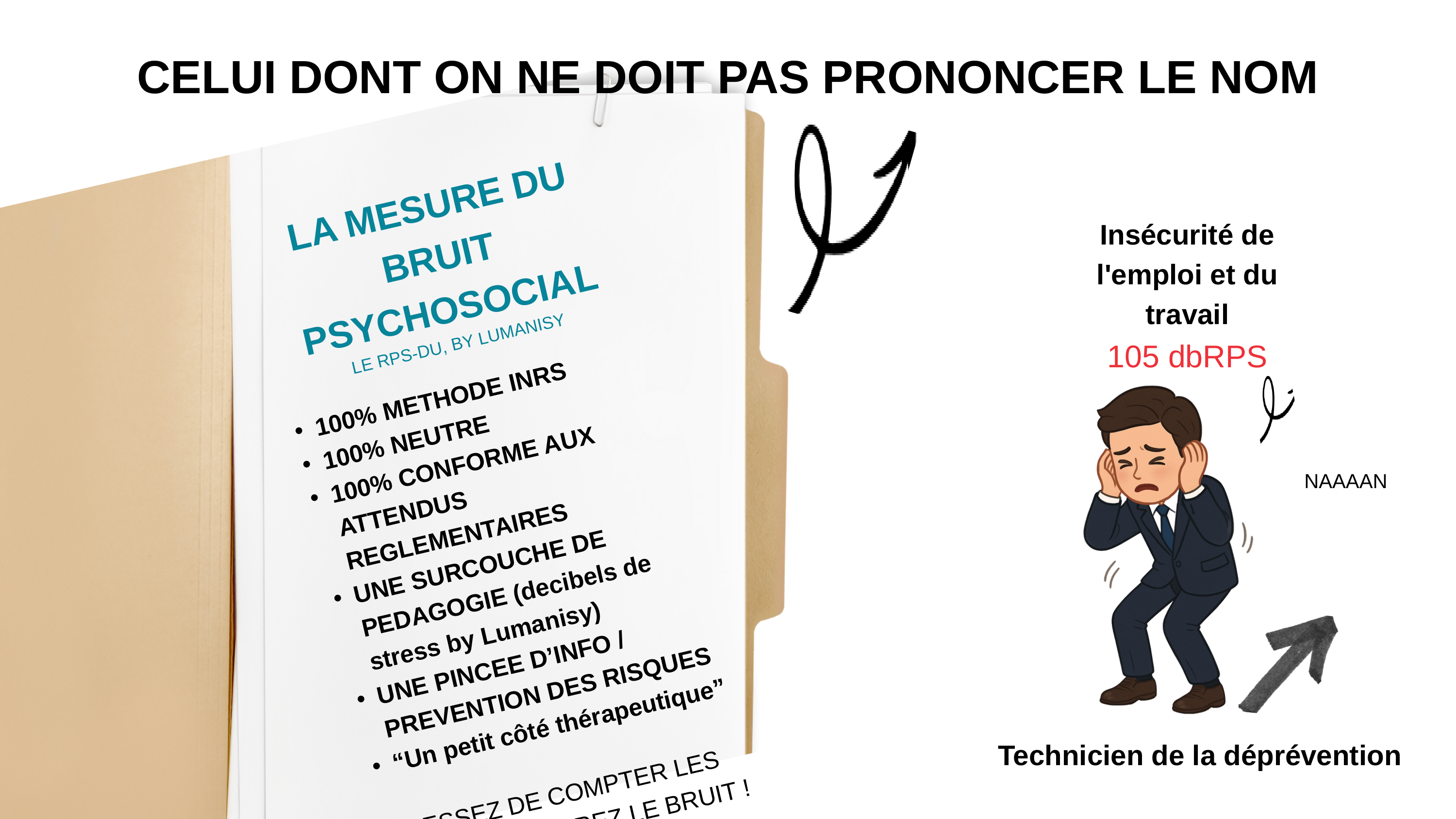

CELUI DONT ON NE DOIT PAS PRONONCER LE NOM

LA MESURE DU BRUIT PSYCHOSOCIAL
LE RPS-DU, BY LUMANISY

100% METHODE INRS
100% NEUTRE
100% CONFORME AUX ATTENDUS REGLEMENTAIRES
UNE SURCOUCHE DE PEDAGOGIE (decibels de stress by Lumanisy)
UNE PINCEE D’INFO / PREVENTION DES RISQUES
“Un petit côté thérapeutique”

CESSEZ DE COMPTER LES SOURDS, MESUREZ LE BRUIT !

Insécurité de l'emploi et du travail
105 dbRPS

NAAAAN

Technicien de la déprévention